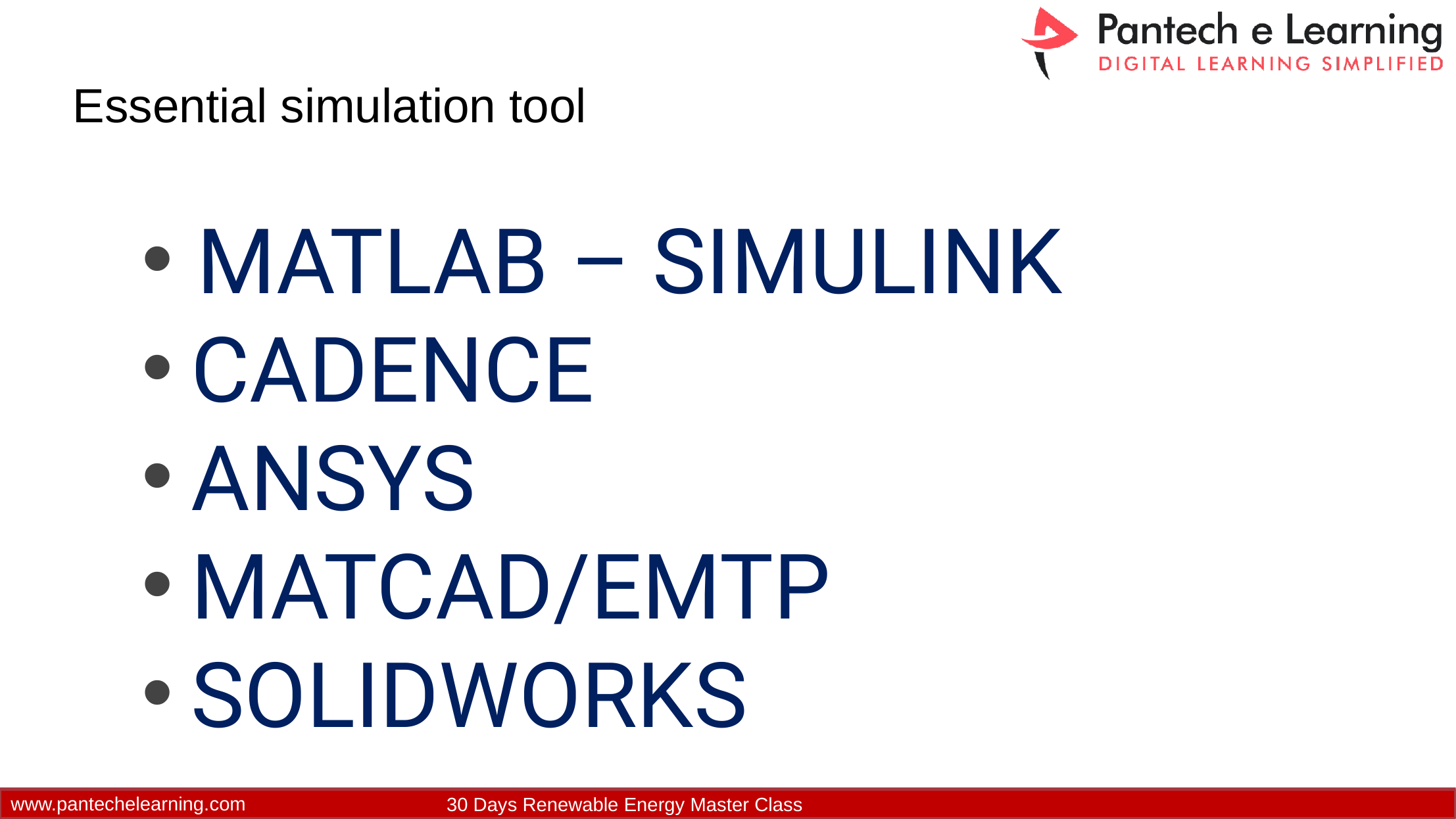

# Essential simulation tool
MATLAB – SIMULINK
CADENCE
ANSYS
MATCAD/EMTP
SOLIDWORKS